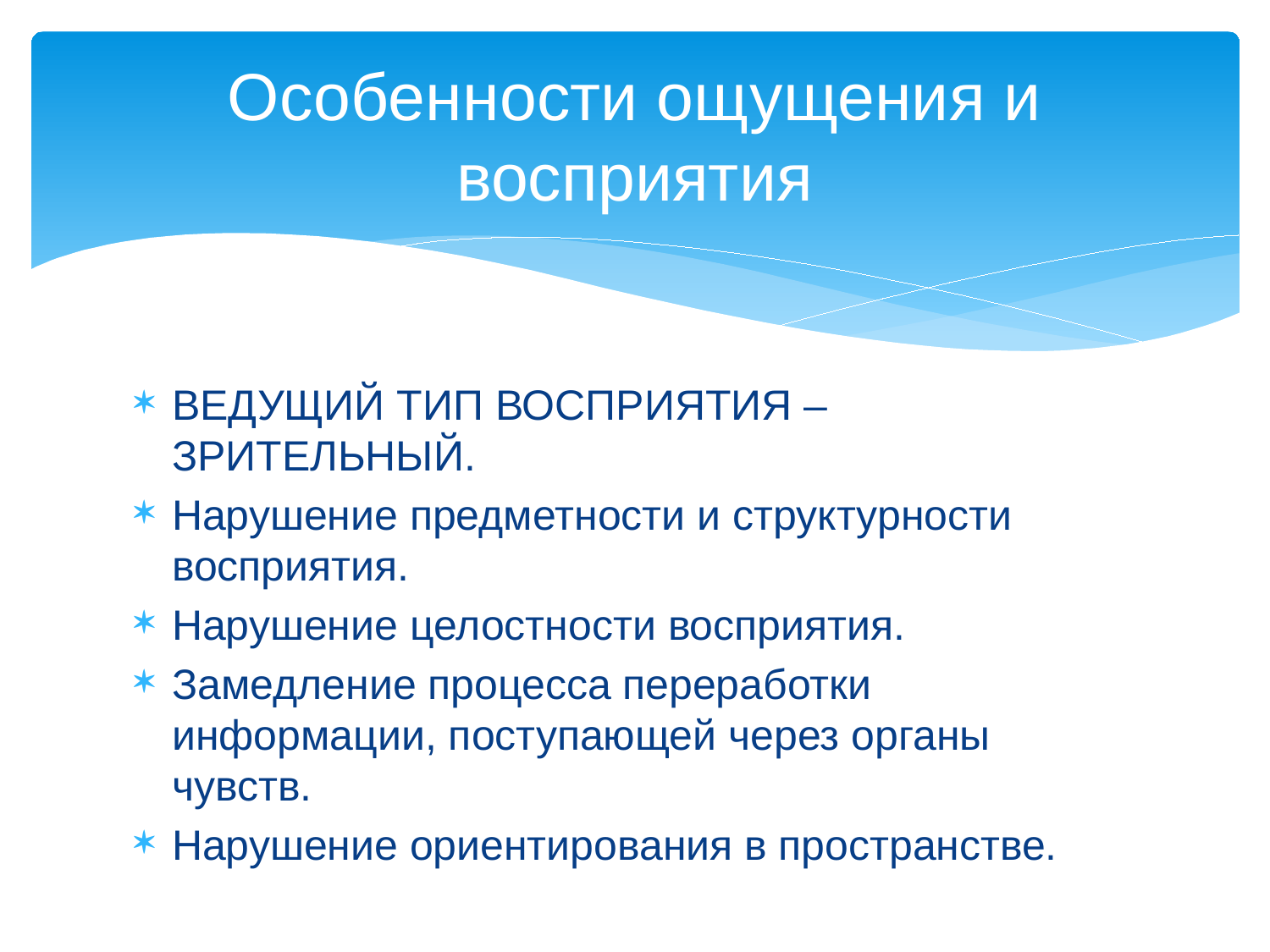

# Особенности ощущения и восприятия
ВЕДУЩИЙ ТИП ВОСПРИЯТИЯ – ЗРИТЕЛЬНЫЙ.
Нарушение предметности и структурности восприятия.
Нарушение целостности восприятия.
Замедление процесса переработки информации, поступающей через органы чувств.
Нарушение ориентирования в пространстве.